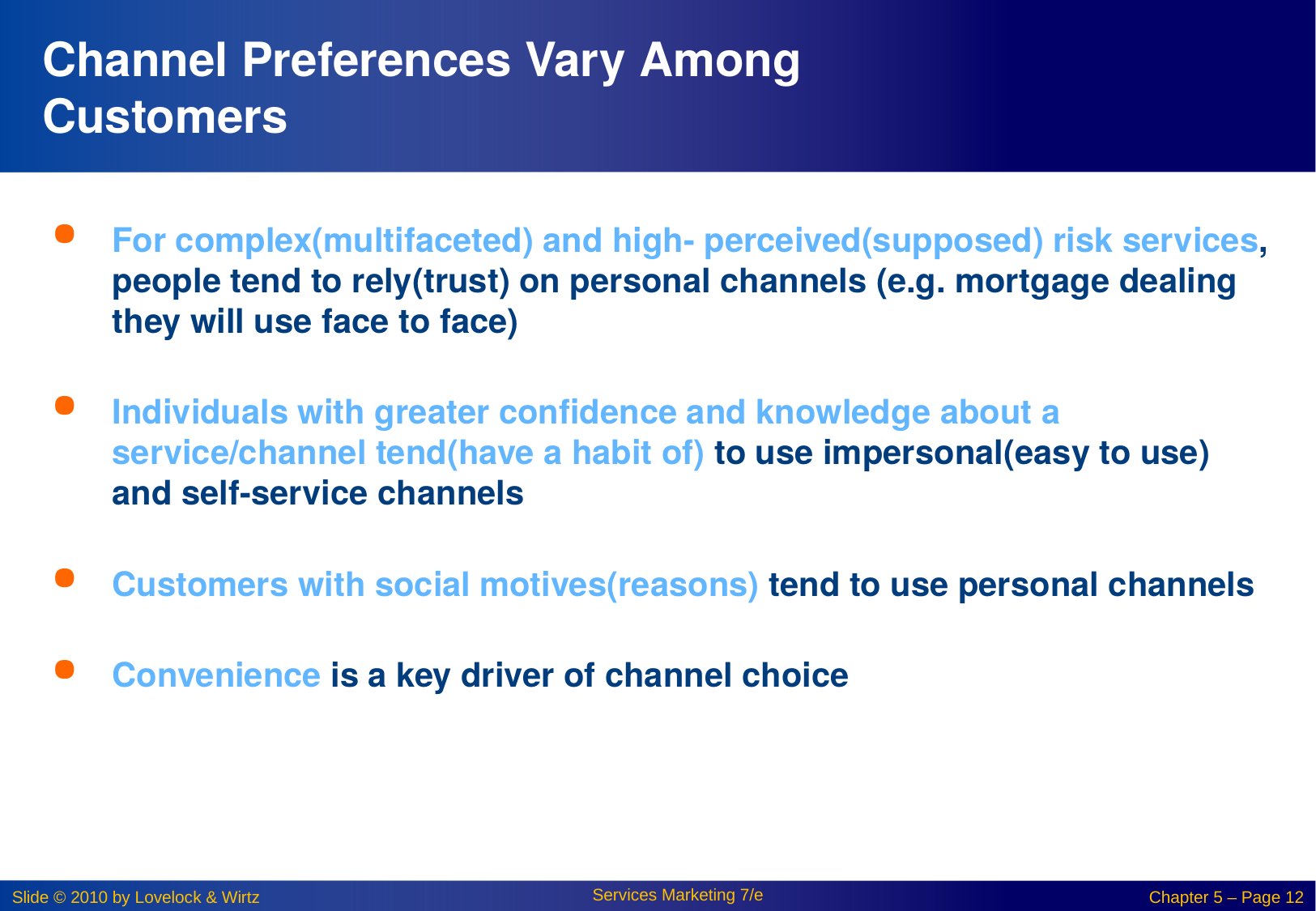

# Channel Preferences Vary Among Customers
For complex(multifaceted) and high- perceived(supposed) risk services, people tend to rely(trust) on personal channels (e.g. mortgage dealing they will use face to face)
Individuals with greater confidence and knowledge about a service/channel tend(have a habit of) to use impersonal(easy to use) and self-service channels
Customers with social motives(reasons) tend to use personal channels
Convenience is a key driver of channel choice